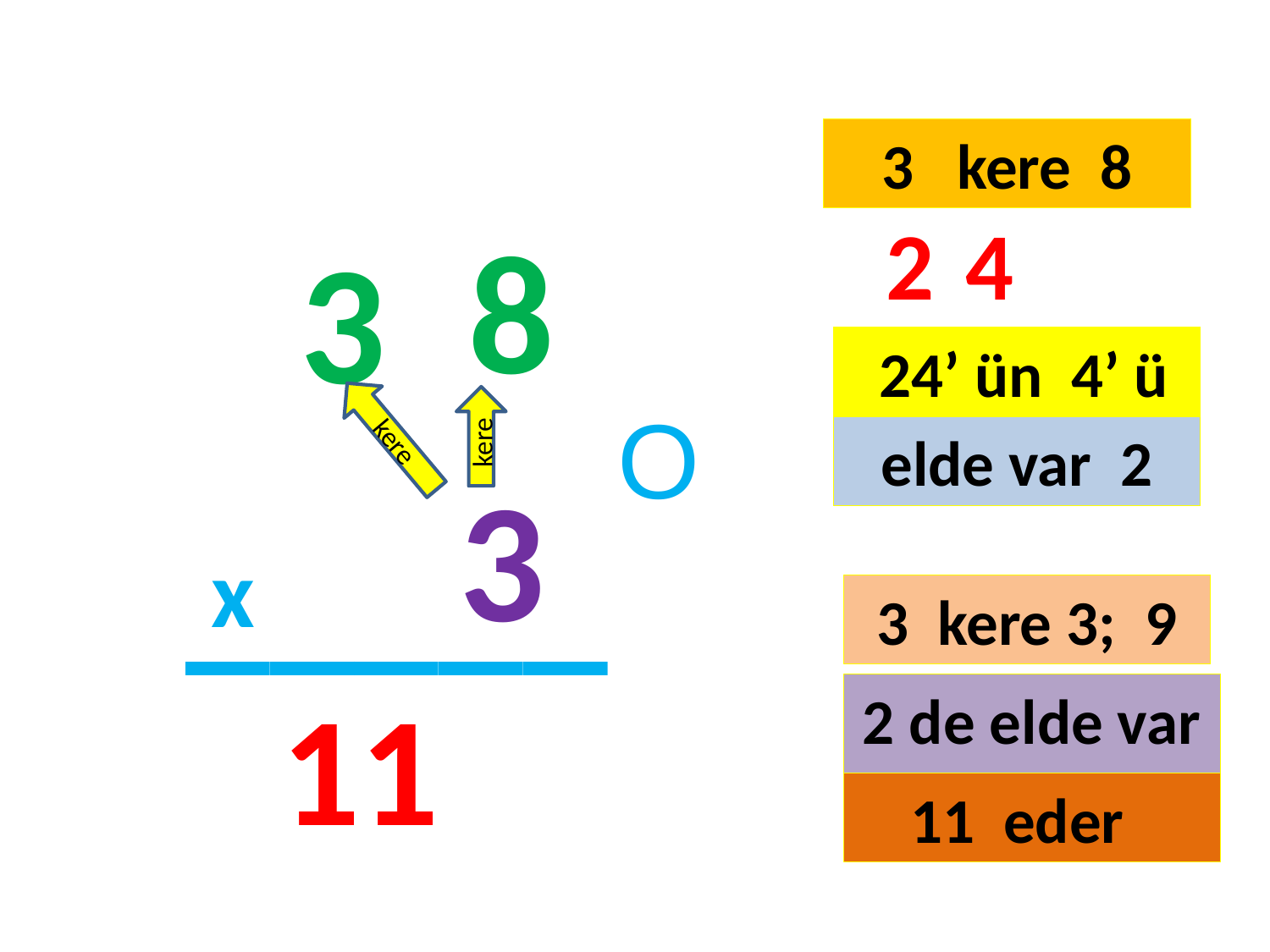

3   kere  8
8
2
4
3
#

 24’ ün  4’ ü
kere
kere
O
elde var  2

3
_____

x
3  kere 3;  9
11
2 de elde var
11  eder